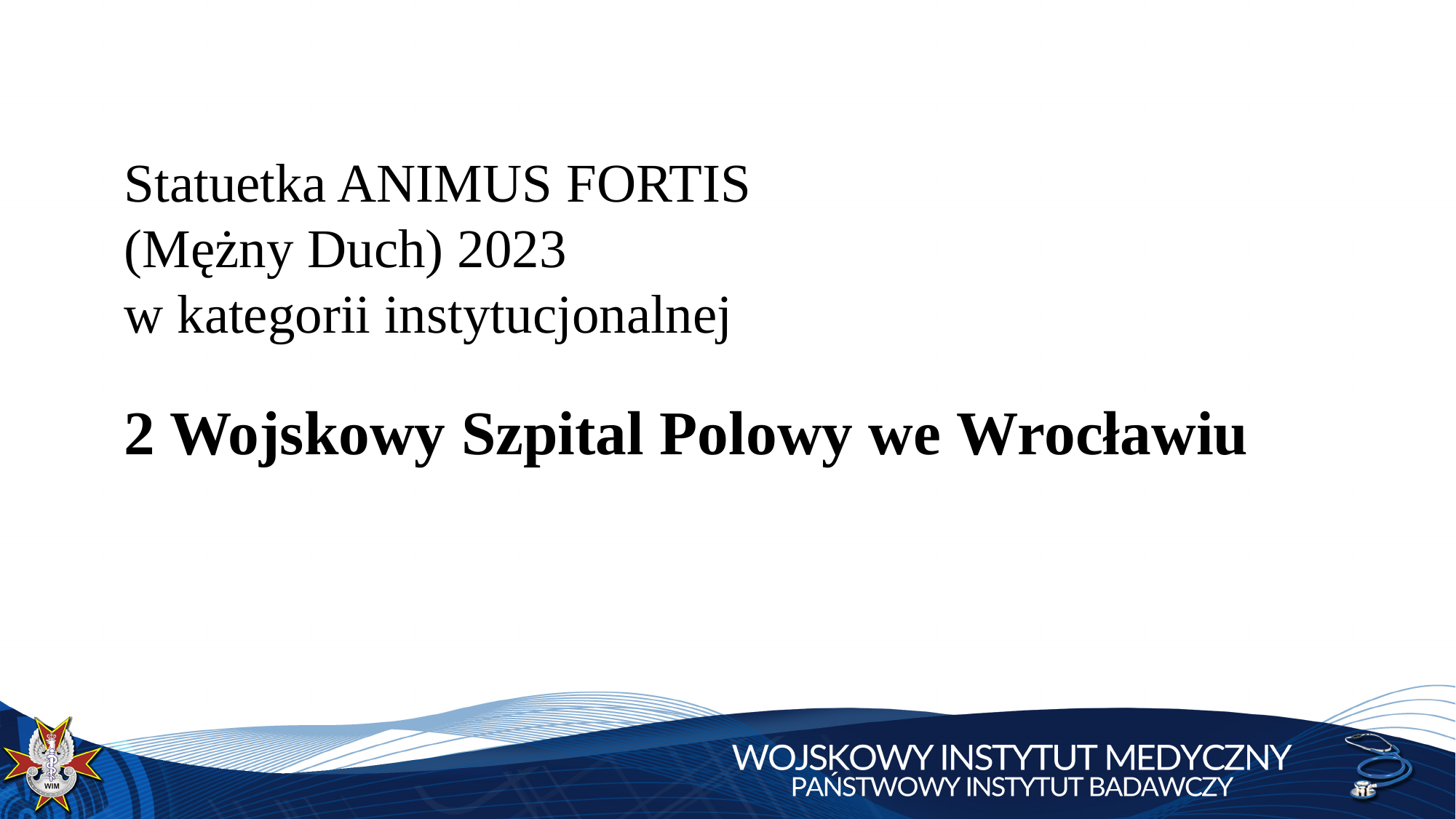

Statuetka ANIMUS FORTIS
(Mężny Duch) 2023
w kategorii instytucjonalnej
2 Wojskowy Szpital Polowy we Wrocławiu